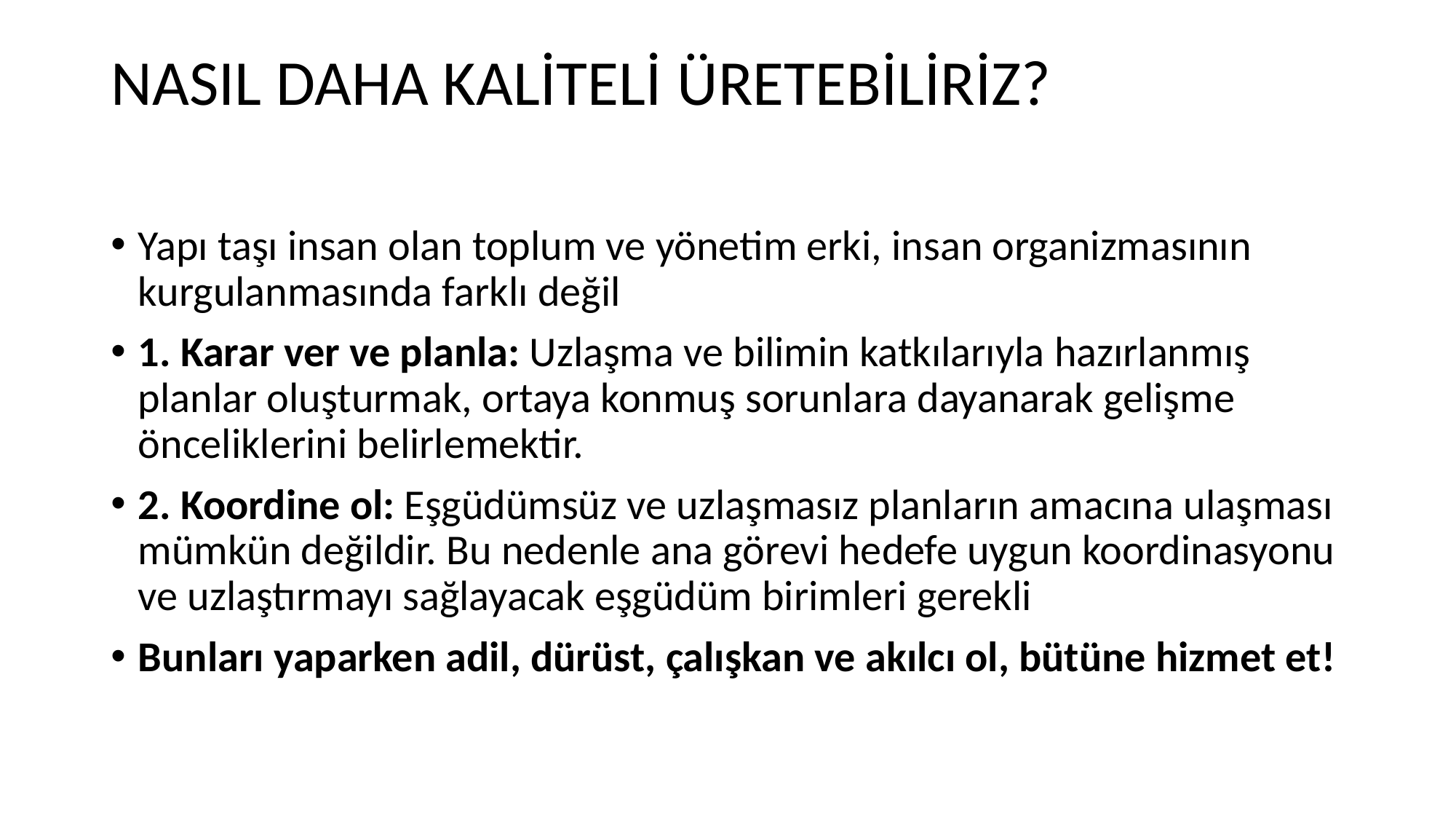

# NASIL DAHA KALİTELİ ÜRETEBİLİRİZ?
Yapı taşı insan olan toplum ve yönetim erki, insan organizmasının kurgulanmasında farklı değil
1. Karar ver ve planla: Uzlaşma ve bilimin katkılarıyla hazırlanmış planlar oluşturmak, ortaya konmuş sorunlara dayanarak gelişme önceliklerini belirlemektir.
2. Koordine ol: Eşgüdümsüz ve uzlaşmasız planların amacına ulaşması mümkün değildir. Bu nedenle ana görevi hedefe uygun koordinasyonu ve uzlaştırmayı sağlayacak eşgüdüm birimleri gerekli
Bunları yaparken adil, dürüst, çalışkan ve akılcı ol, bütüne hizmet et!